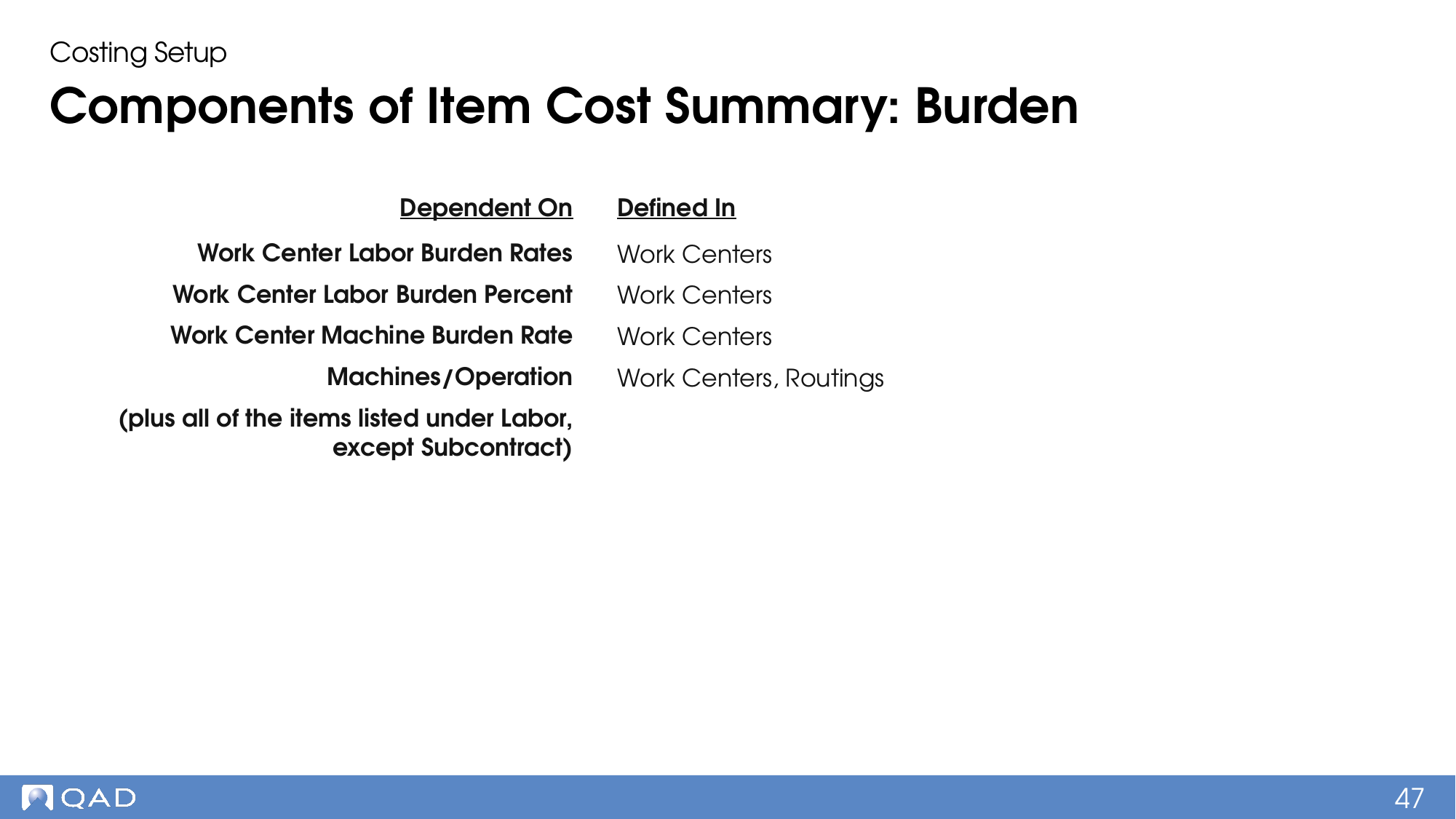

Costing Setup
# Components of Item Cost Summary: Burden
Dependent On
Defined In
Work Center Labor Burden Rates
Work Center Labor Burden Percent
Work Center Machine Burden Rate
Machines/Operation
(plus all of the items listed under Labor, except Subcontract)
Work Centers
Work Centers
Work Centers
Work Centers, Routings
47